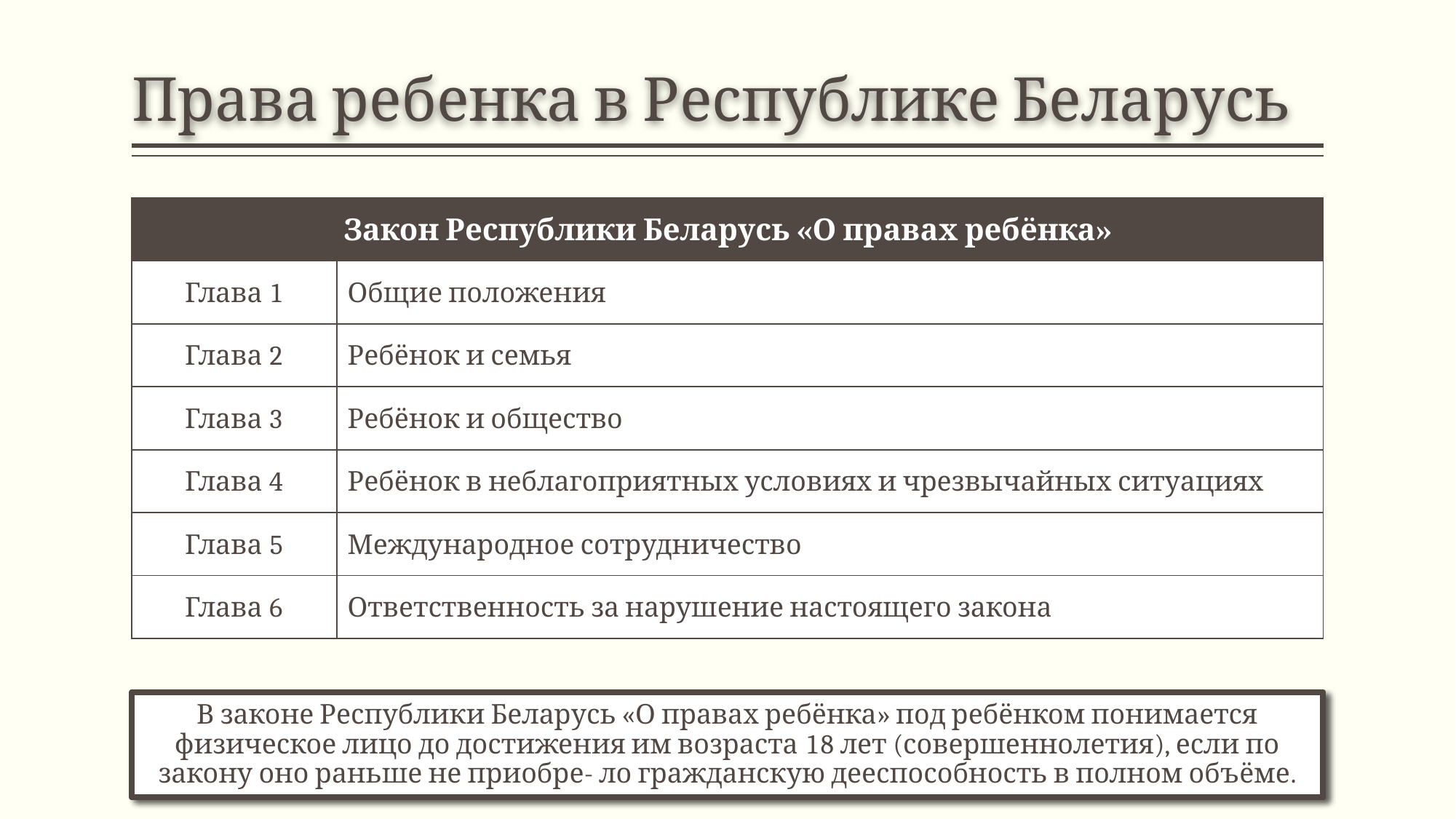

# Права ребенка в Республике Беларусь
| Закон Республики Беларусь «О правах ребёнка» |  |
| --- | --- |
| Глава 1 | Общие положения |
| Глава 2 | Ребёнок и семья |
| Глава 3 | Ребёнок и общество |
| Глава 4 | Ребёнок в неблагоприятных условиях и чрезвычайных ситуациях |
| Глава 5 | Международное сотрудничество |
| Глава 6 | Ответственность за нарушение настоящего закона |

В законе Республики Беларусь «О правах ребёнка» под ребёнком понимается физическое лицо до достижения им возраста 18 лет (совершеннолетия), если по закону оно раньше не приобре- ло гражданскую дееспособность в полном объёме.